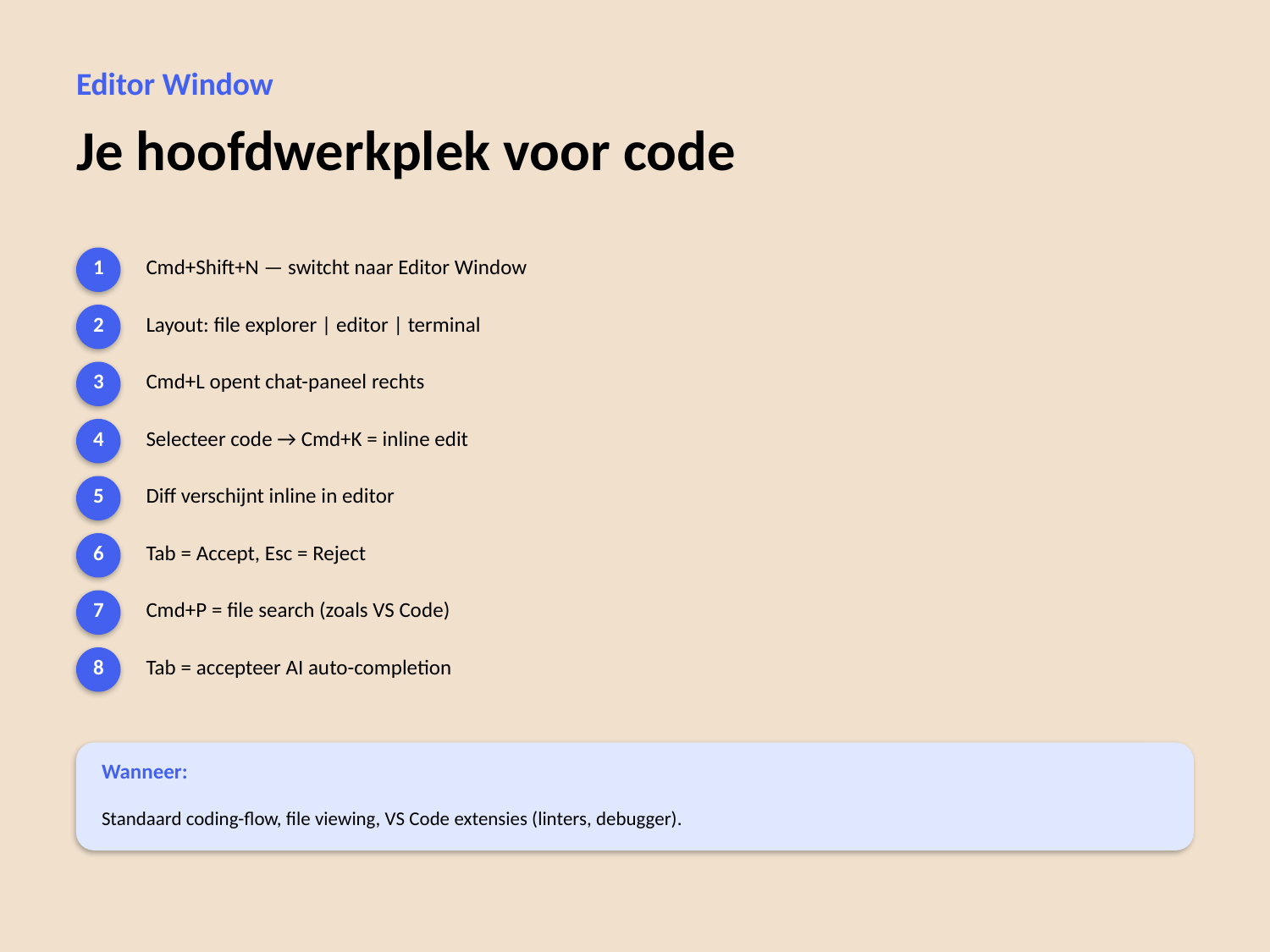

Editor Window
Je hoofdwerkplek voor code

1
Cmd+Shift+N — switcht naar Editor Window

2
Layout: file explorer | editor | terminal

3
Cmd+L opent chat-paneel rechts

4
Selecteer code → Cmd+K = inline edit

5
Diff verschijnt inline in editor

6
Tab = Accept, Esc = Reject

7
Cmd+P = file search (zoals VS Code)

8
Tab = accepteer AI auto-completion

Wanneer:
Standaard coding-flow, file viewing, VS Code extensies (linters, debugger).